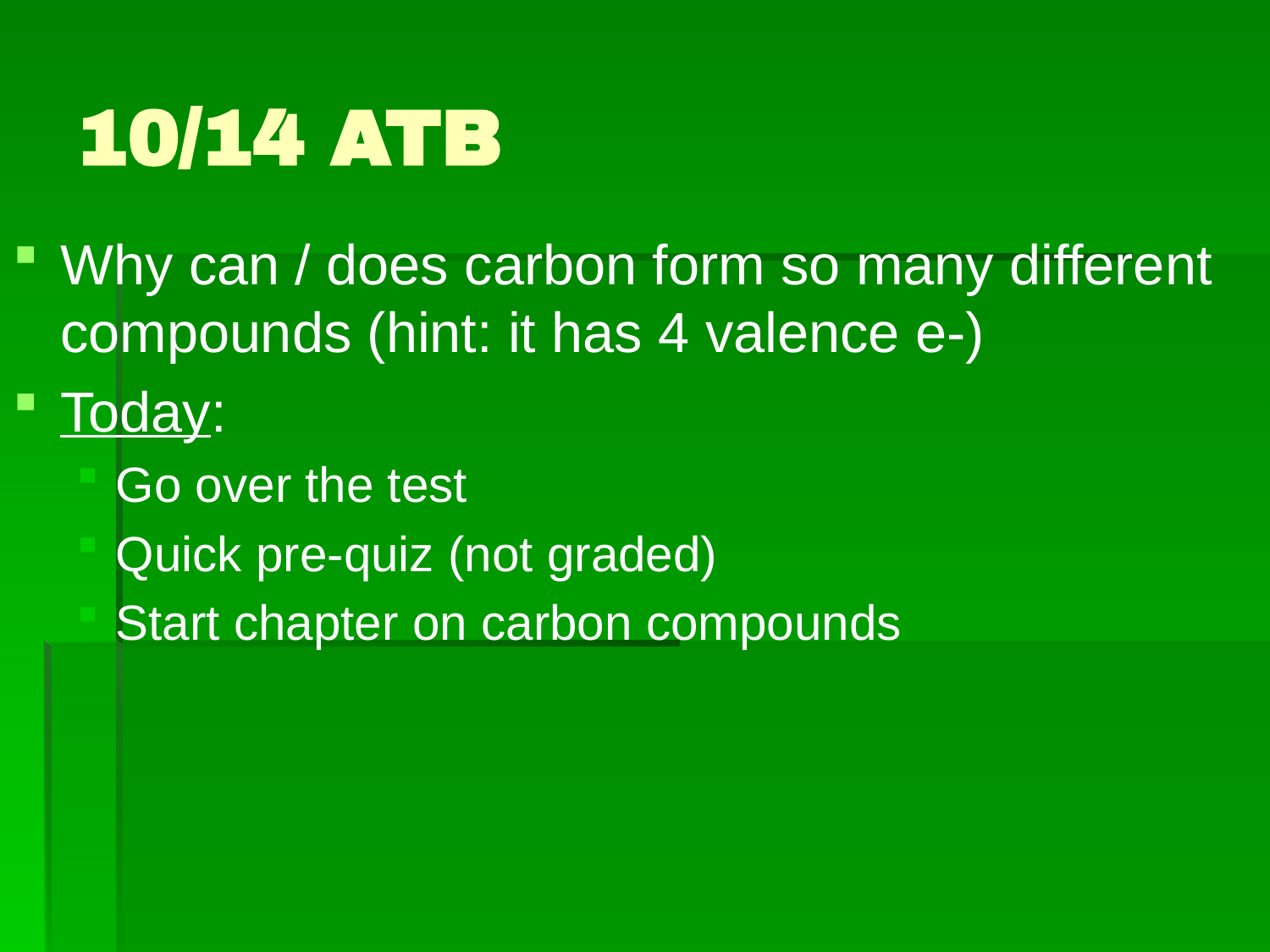

# 10/14 ATB
Why can / does carbon form so many different compounds (hint: it has 4 valence e-)
Today:
Go over the test
Quick pre-quiz (not graded)
Start chapter on carbon compounds